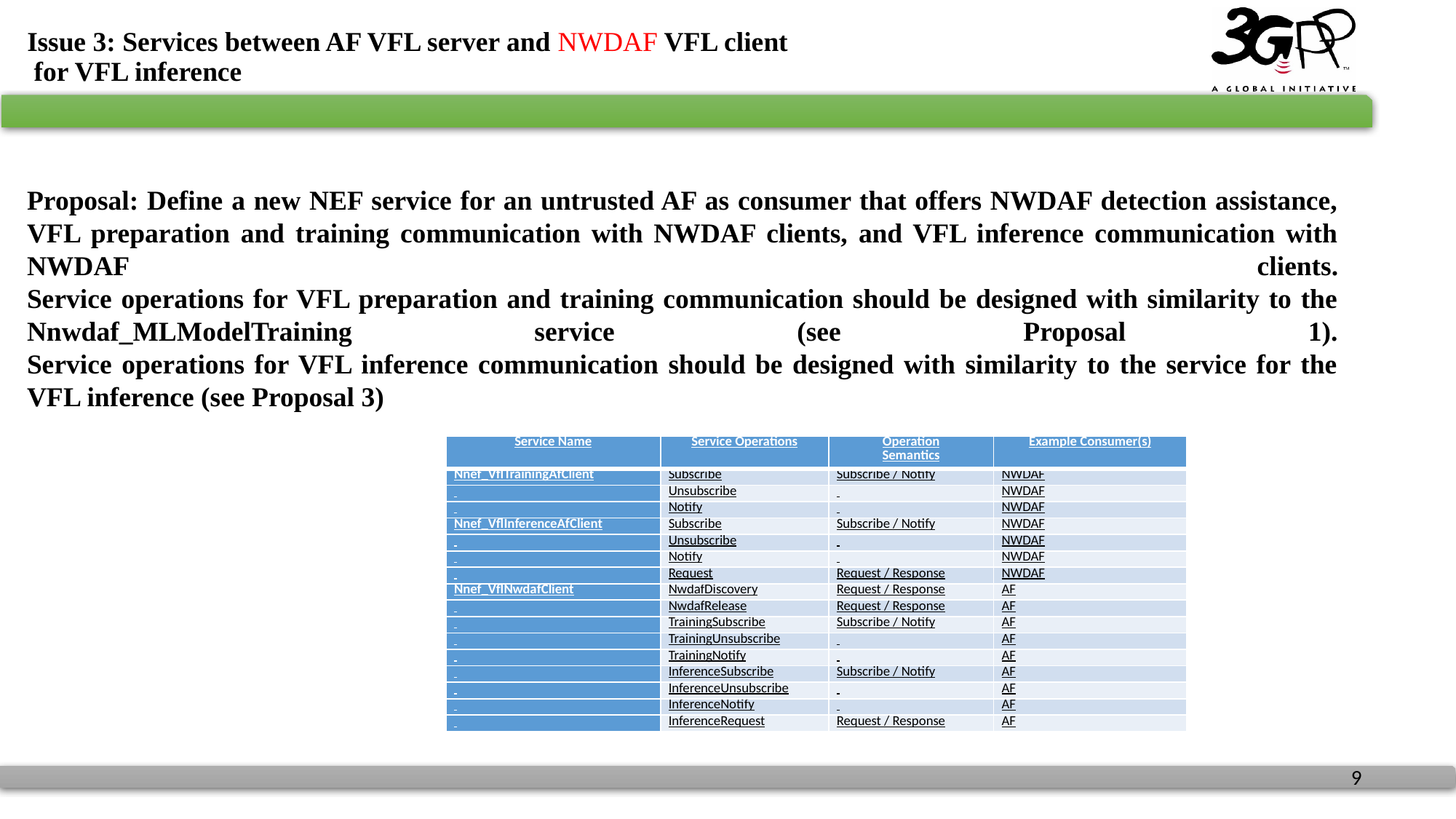

# Issue 3: Services between AF VFL server and NWDAF VFL client for VFL inference
Proposal: Define a new NEF service for an untrusted AF as consumer that offers NWDAF detection assistance, VFL preparation and training communication with NWDAF clients, and VFL inference communication with NWDAF clients.
Service operations for VFL preparation and training communication should be designed with similarity to the Nnwdaf_MLModelTraining service (see Proposal 1).
Service operations for VFL inference communication should be designed with similarity to the service for the VFL inference (see Proposal 3)
| Service Name | Service Operations | Operation Semantics | Example Consumer(s) |
| --- | --- | --- | --- |
| Nnef\_VflTrainingAfClient | Subscribe | Subscribe / Notify | NWDAF |
|  | Unsubscribe |  | NWDAF |
|  | Notify |  | NWDAF |
| Nnef\_VflInferenceAfClient | Subscribe | Subscribe / Notify | NWDAF |
|  | Unsubscribe |  | NWDAF |
|  | Notify |  | NWDAF |
|  | Request | Request / Response | NWDAF |
| Nnef\_VflNwdafClient | NwdafDiscovery | Request / Response | AF |
|  | NwdafRelease | Request / Response | AF |
|  | TrainingSubscribe | Subscribe / Notify | AF |
|  | TrainingUnsubscribe |  | AF |
|  | TrainingNotify |  | AF |
|  | InferenceSubscribe | Subscribe / Notify | AF |
|  | InferenceUnsubscribe |  | AF |
|  | InferenceNotify |  | AF |
|  | InferenceRequest | Request / Response | AF |